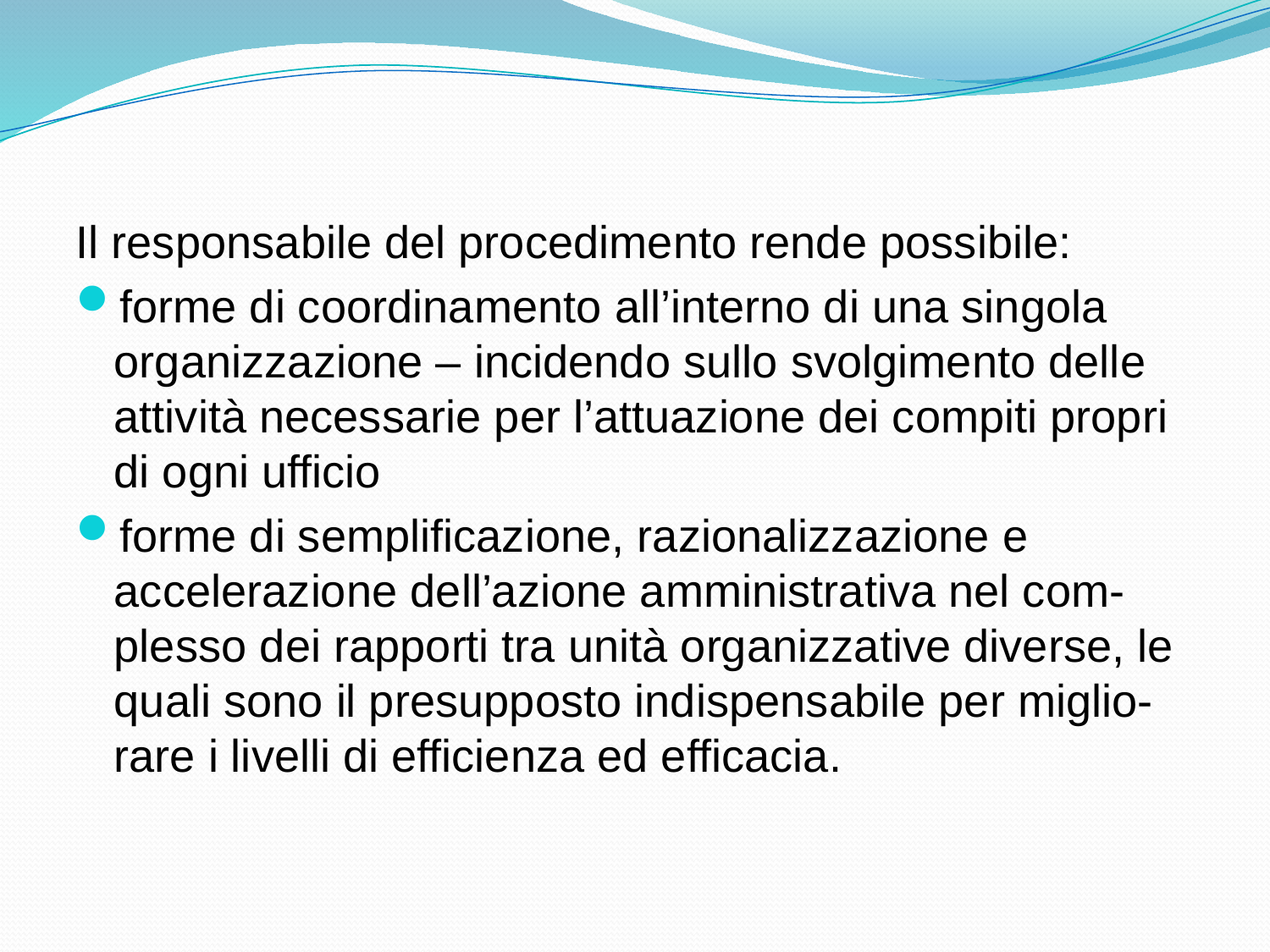

Il responsabile del procedimento rende possibile:
forme di coordinamento all’interno di una singola organizzazione – incidendo sullo svolgimento delle attività necessarie per l’attuazione dei compiti propri di ogni ufficio
forme di semplificazione, razionalizzazione e accelerazione dell’azione amministrativa nel com-plesso dei rapporti tra unità organizzative diverse, le quali sono il presupposto indispensabile per miglio-rare i livelli di efficienza ed efficacia.